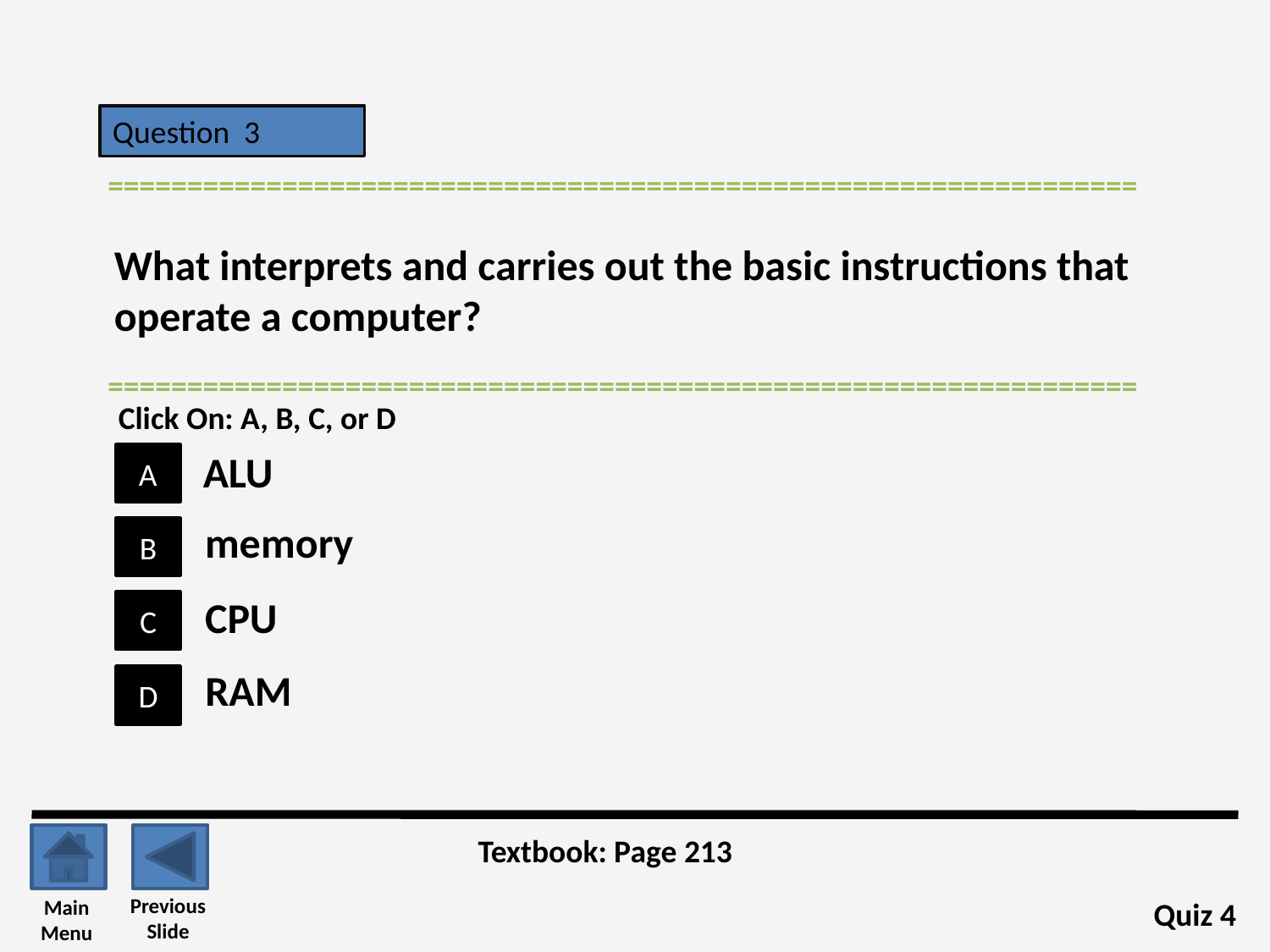

Question  3
=================================================================
What interprets and carries out the basic instructions that operate a computer?
=================================================================
Click On: A, B, C, or D

ALU
A
memory
B
CPU
C
RAM
D

Textbook: Page 213
Previous
Slide
Main
Menu
Quiz 4